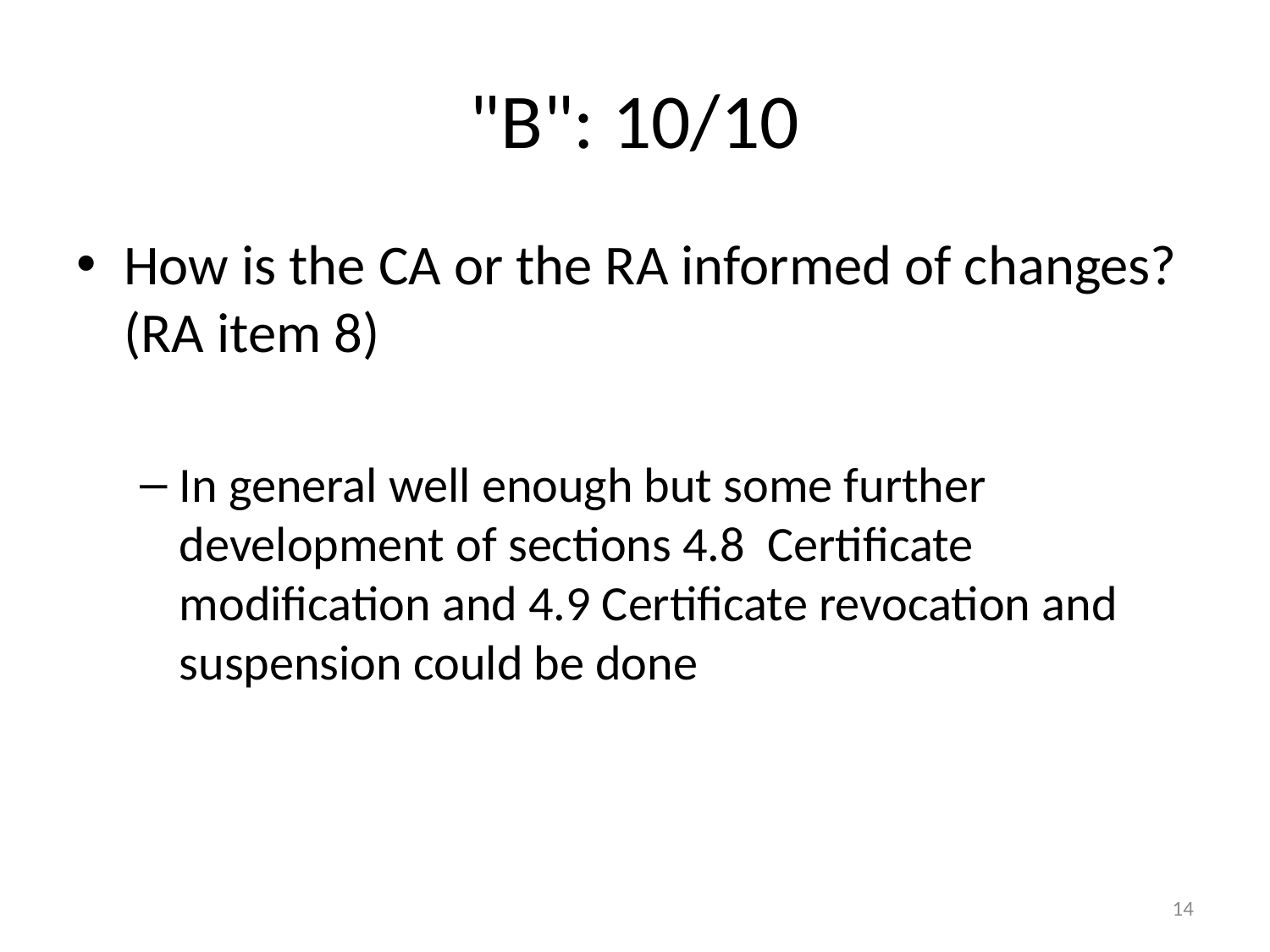

# "B": 10/10
How is the CA or the RA informed of changes? (RA item 8)

In general well enough but some further development of sections 4.8  Certificate modification and 4.9 Certificate revocation and suspension could be done

14